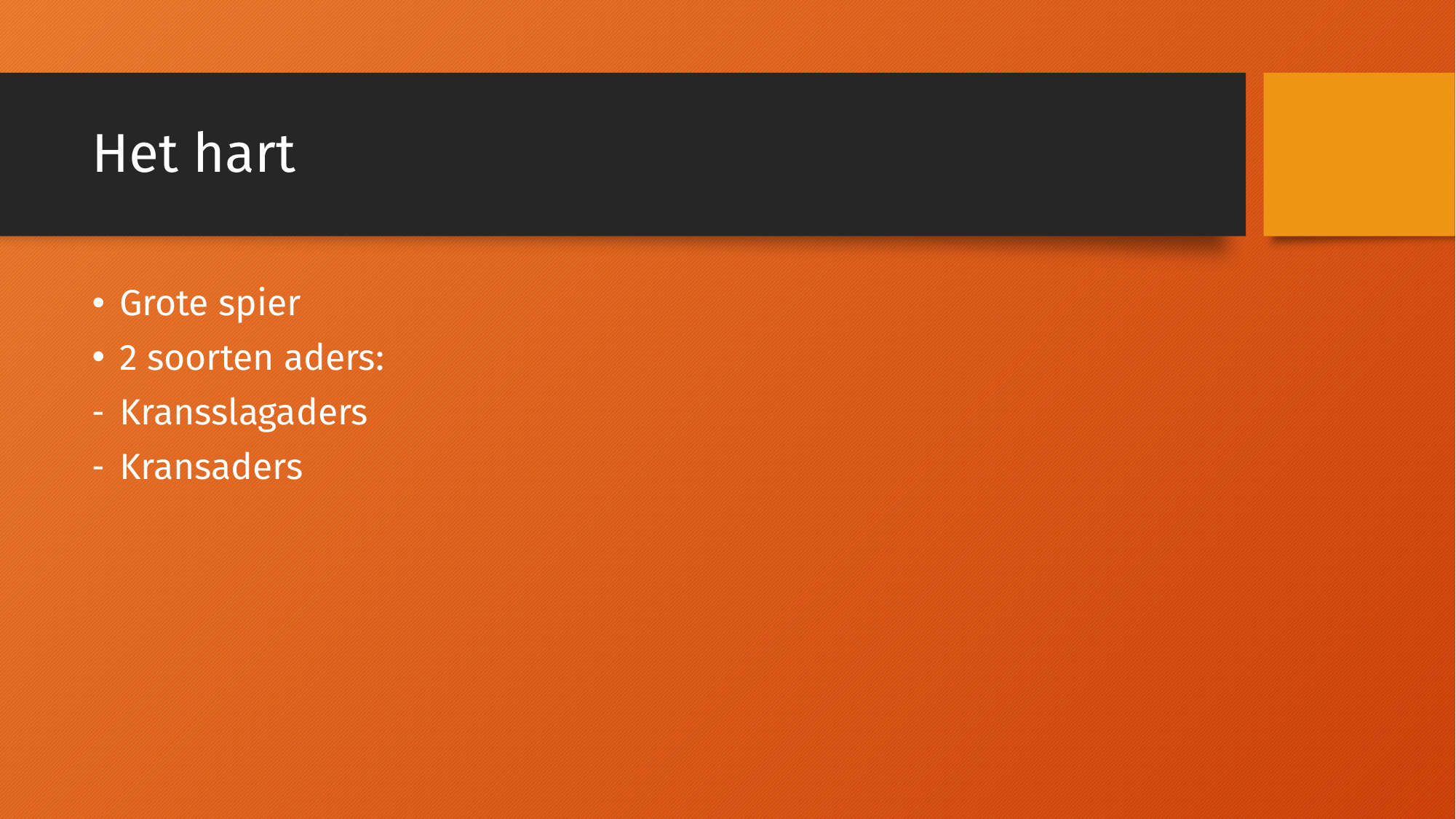

# Het hart
Grote spier
2 soorten aders:
Kransslagaders
Kransaders